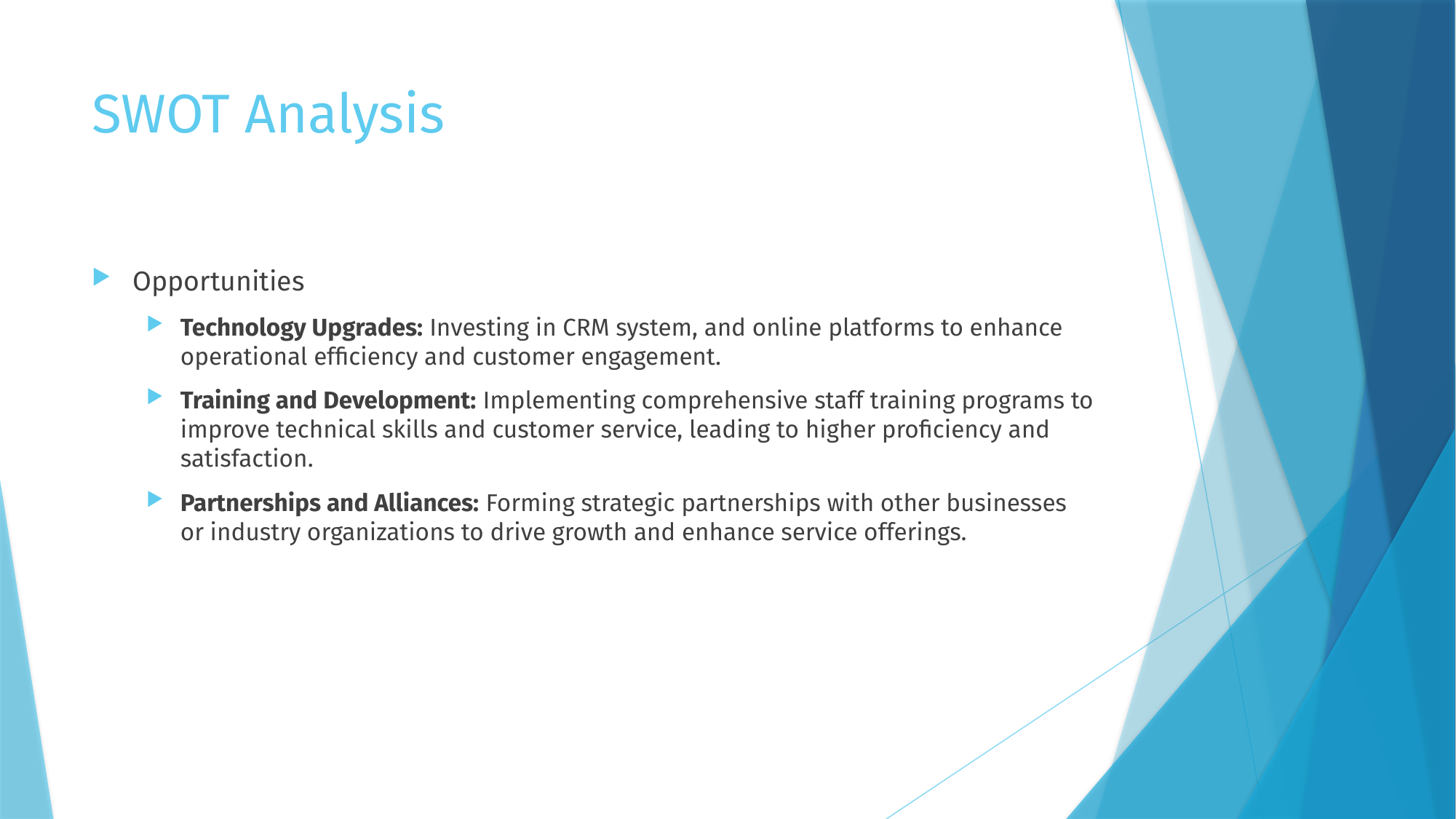

# SWOT Analysis
Opportunities
Technology Upgrades: Investing in CRM system, and online platforms to enhance operational efficiency and customer engagement.
Training and Development: Implementing comprehensive staff training programs to improve technical skills and customer service, leading to higher proficiency and satisfaction.
Partnerships and Alliances: Forming strategic partnerships with other businesses or industry organizations to drive growth and enhance service offerings.